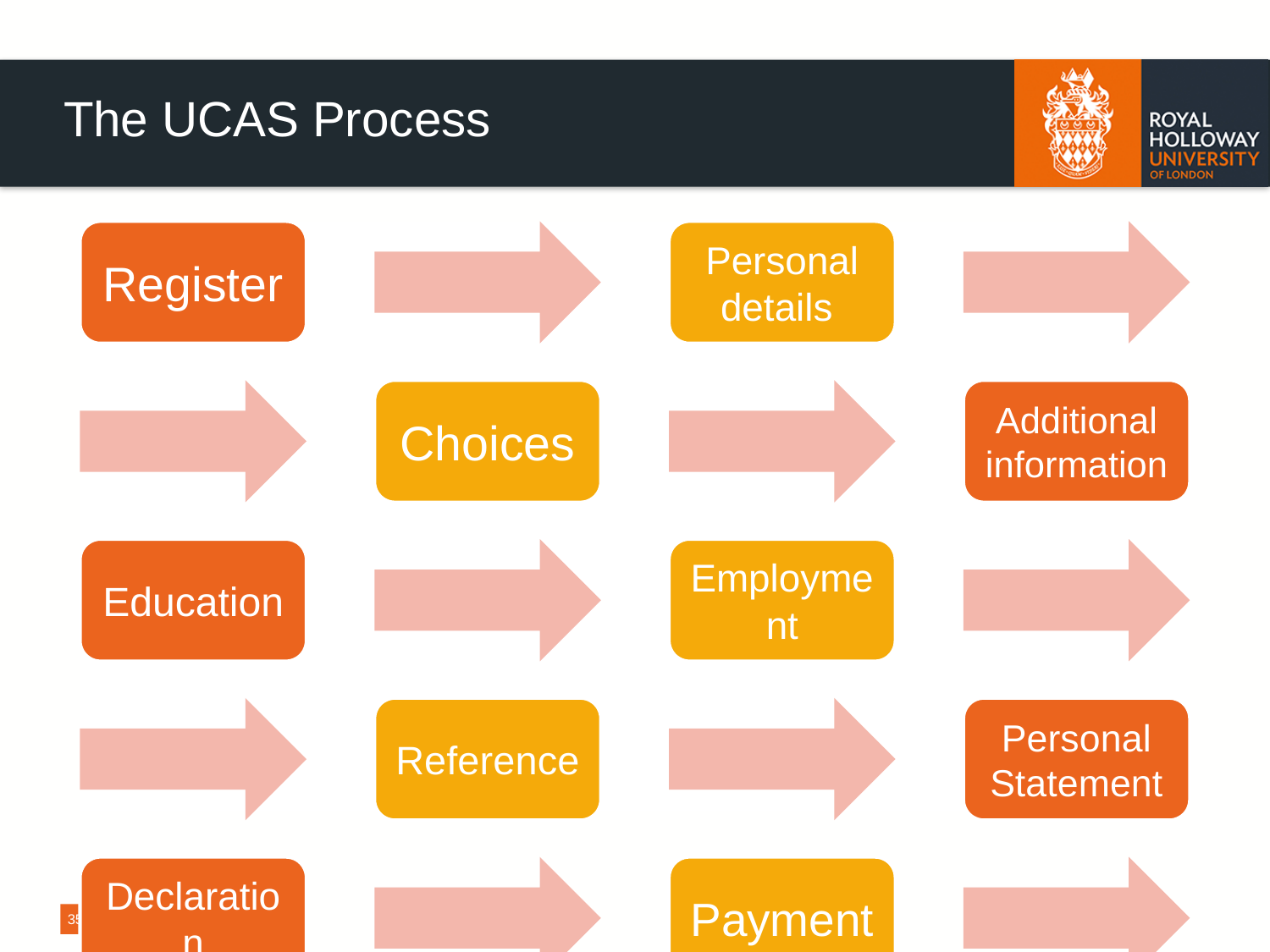

# The UCAS Process
Register
Personal details
Additional information
Education
Employment
Personal Statement
Reference
Payment
Choices
35